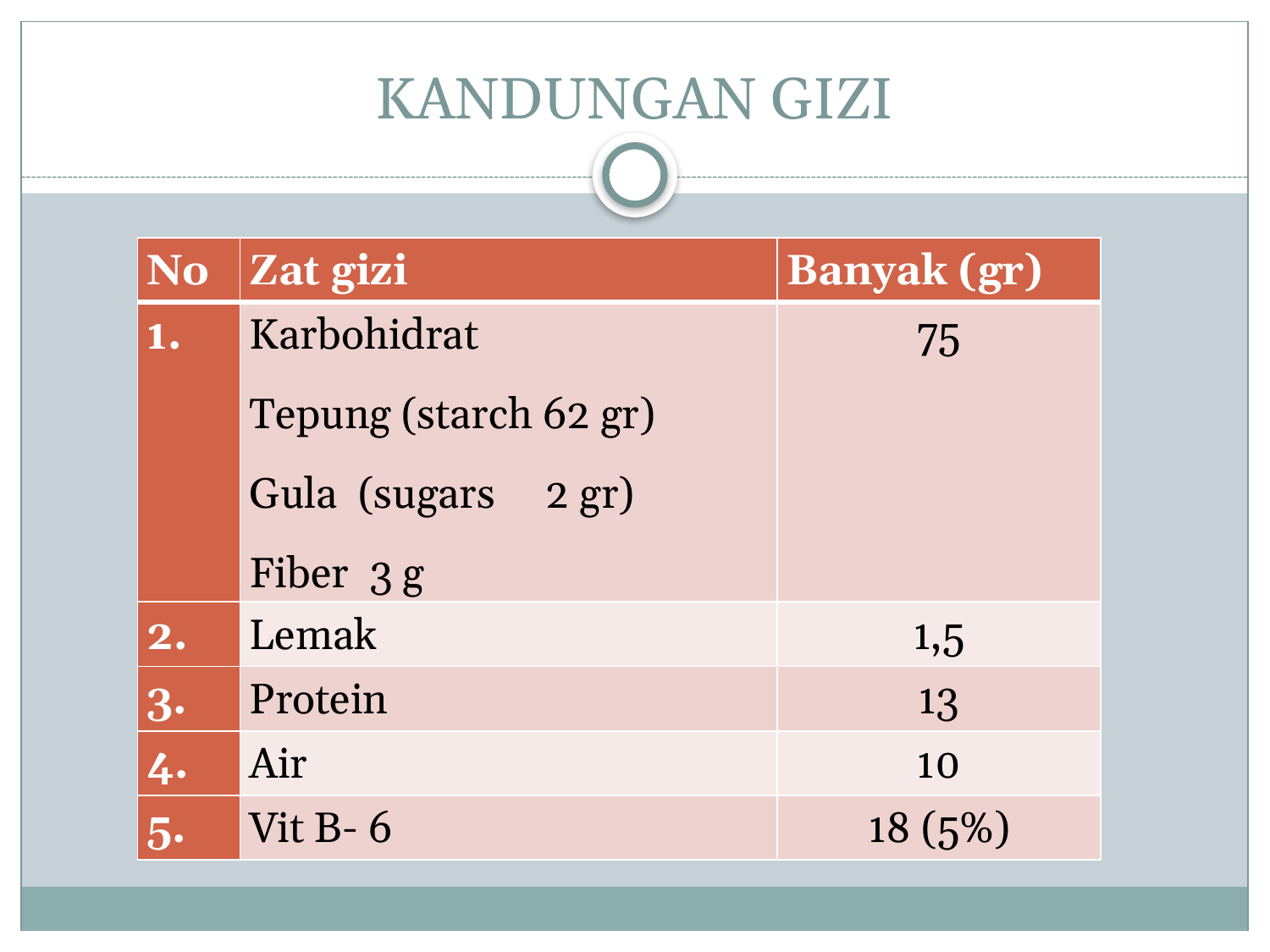

# KANDUNGAN GIZI
| No | Zat gizi | Banyak (gr) |
| --- | --- | --- |
| 1. | Karbohidrat Tepung (starch 62 gr) Gula (sugars 2 gr) Fiber 3 g | 75 |
| 2. | Lemak | 1,5 |
| 3. | Protein | 13 |
| 4. | Air | 10 |
| 5. | Vit B- 6 | 18 (5%) |